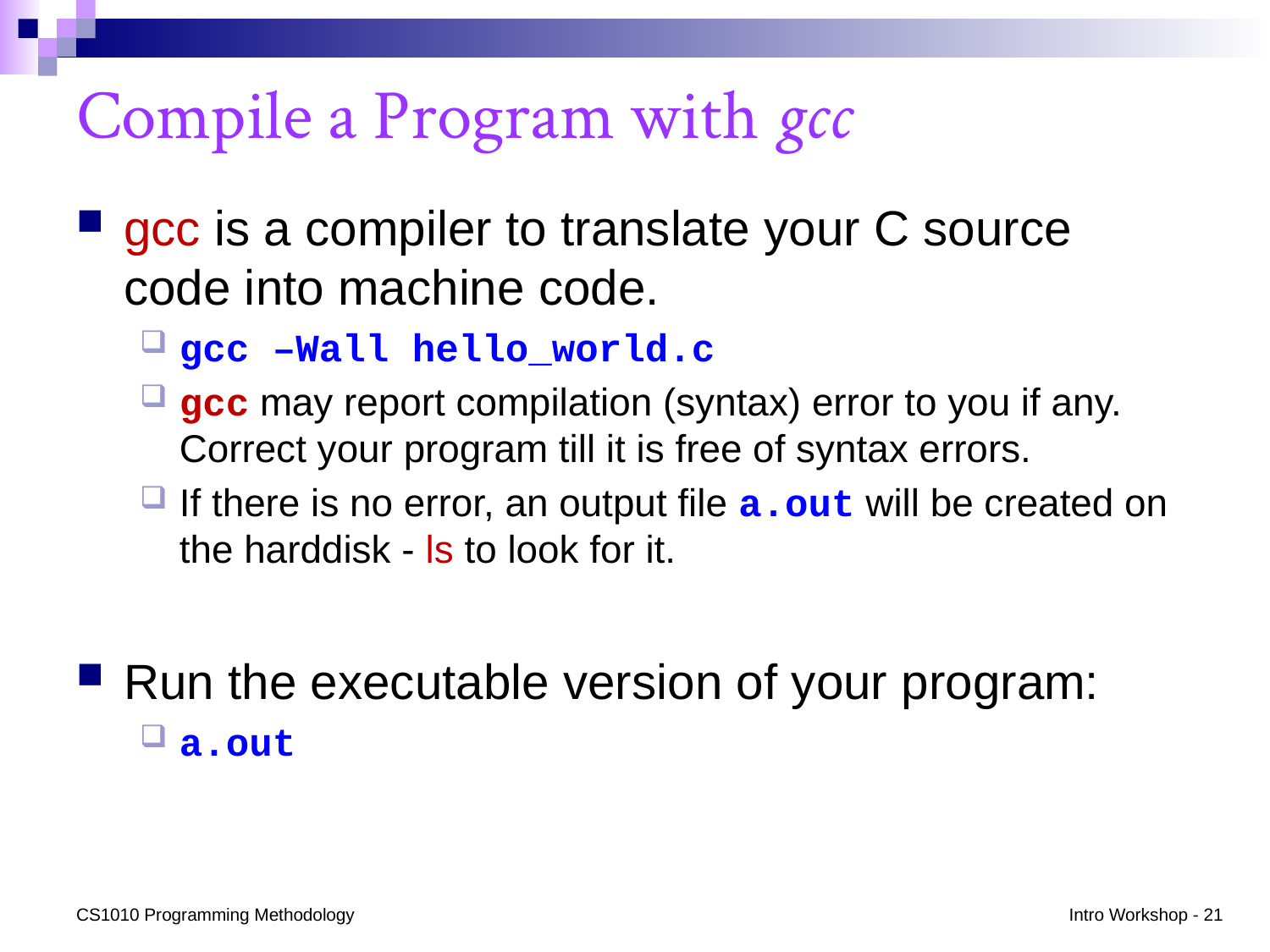

# Compile a Program with gcc
gcc is a compiler to translate your C source code into machine code.
gcc –Wall hello_world.c
gcc may report compilation (syntax) error to you if any. Correct your program till it is free of syntax errors.
If there is no error, an output file a.out will be created on the harddisk - ls to look for it.

Run the executable version of your program:
a.out

CS1010 Programming Methodology
Intro Workshop - 21